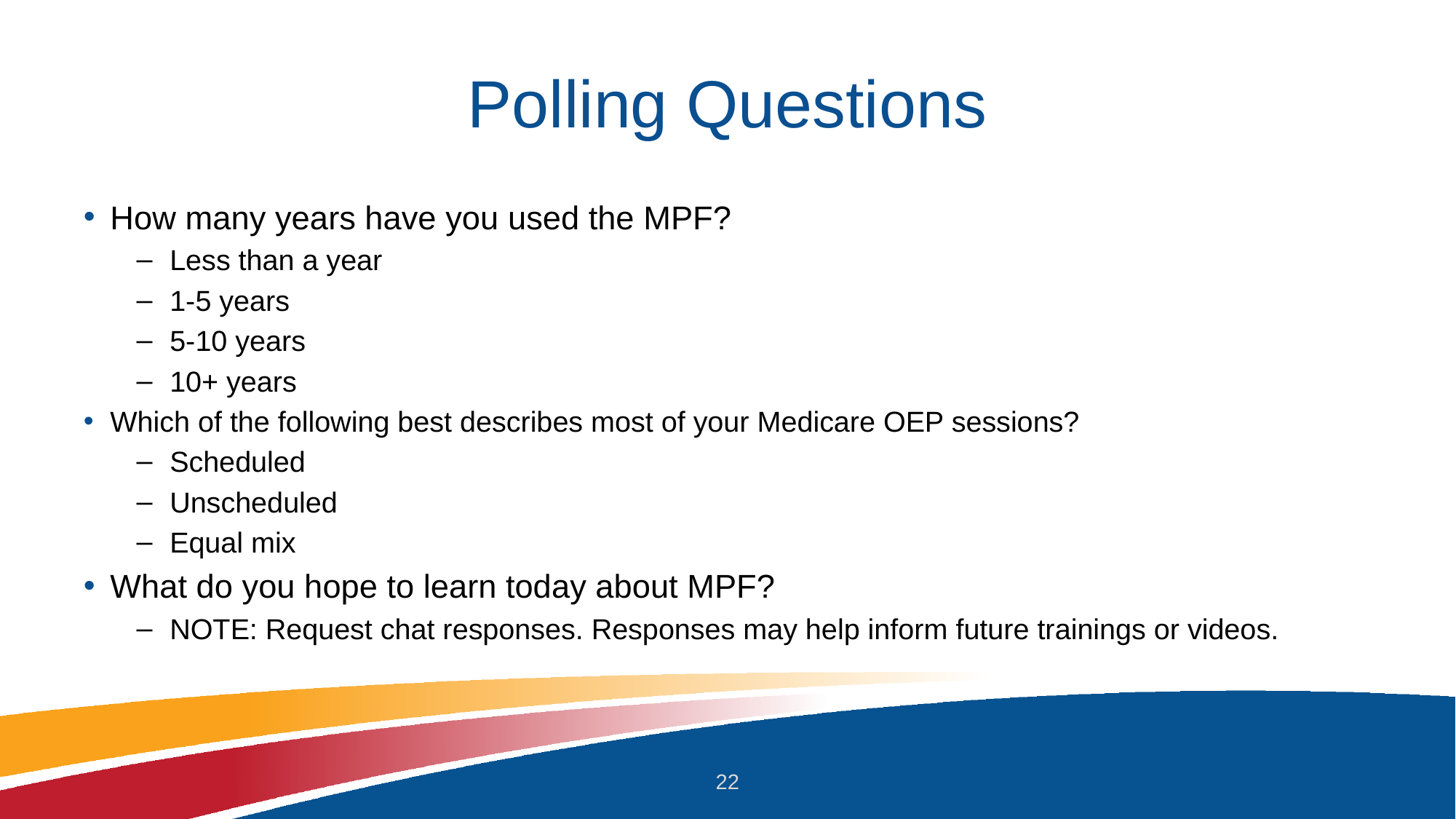

# Polling Questions
How many years have you used the MPF?
Less than a year
1-5 years
5-10 years
10+ years
Which of the following best describes most of your Medicare OEP sessions?
Scheduled
Unscheduled
Equal mix
What do you hope to learn today about MPF?
NOTE: Request chat responses. Responses may help inform future trainings or videos.
22